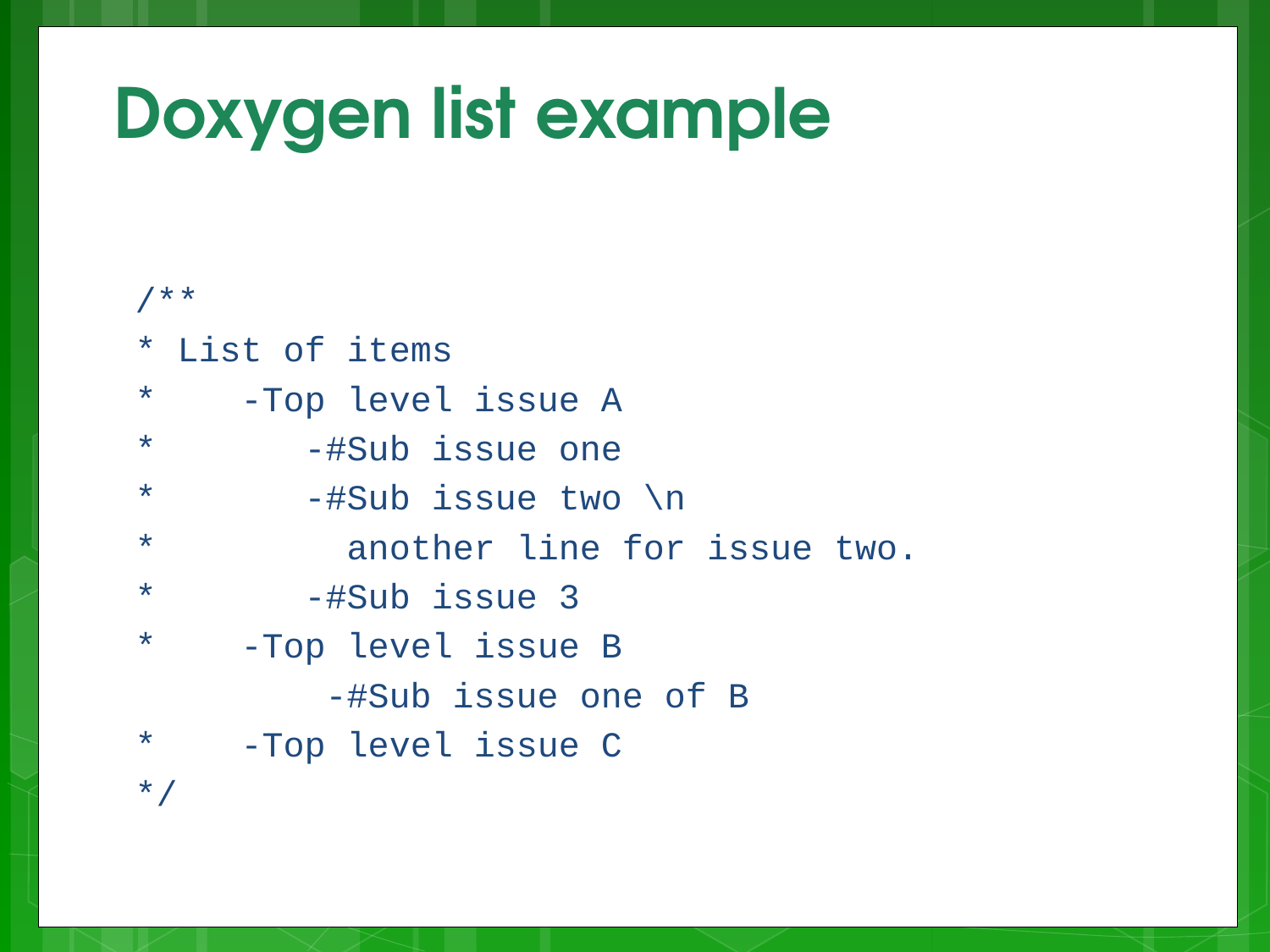

# Doxygen list example

 /**
 * List of items
 *    -Top level issue A
 *       -#Sub issue one
 *       -#Sub issue two \n
 *         another line for issue two.
 *       -#Sub issue 3
 *    -Top level issue B
          -#Sub issue one of B
 *    -Top level issue C
 */